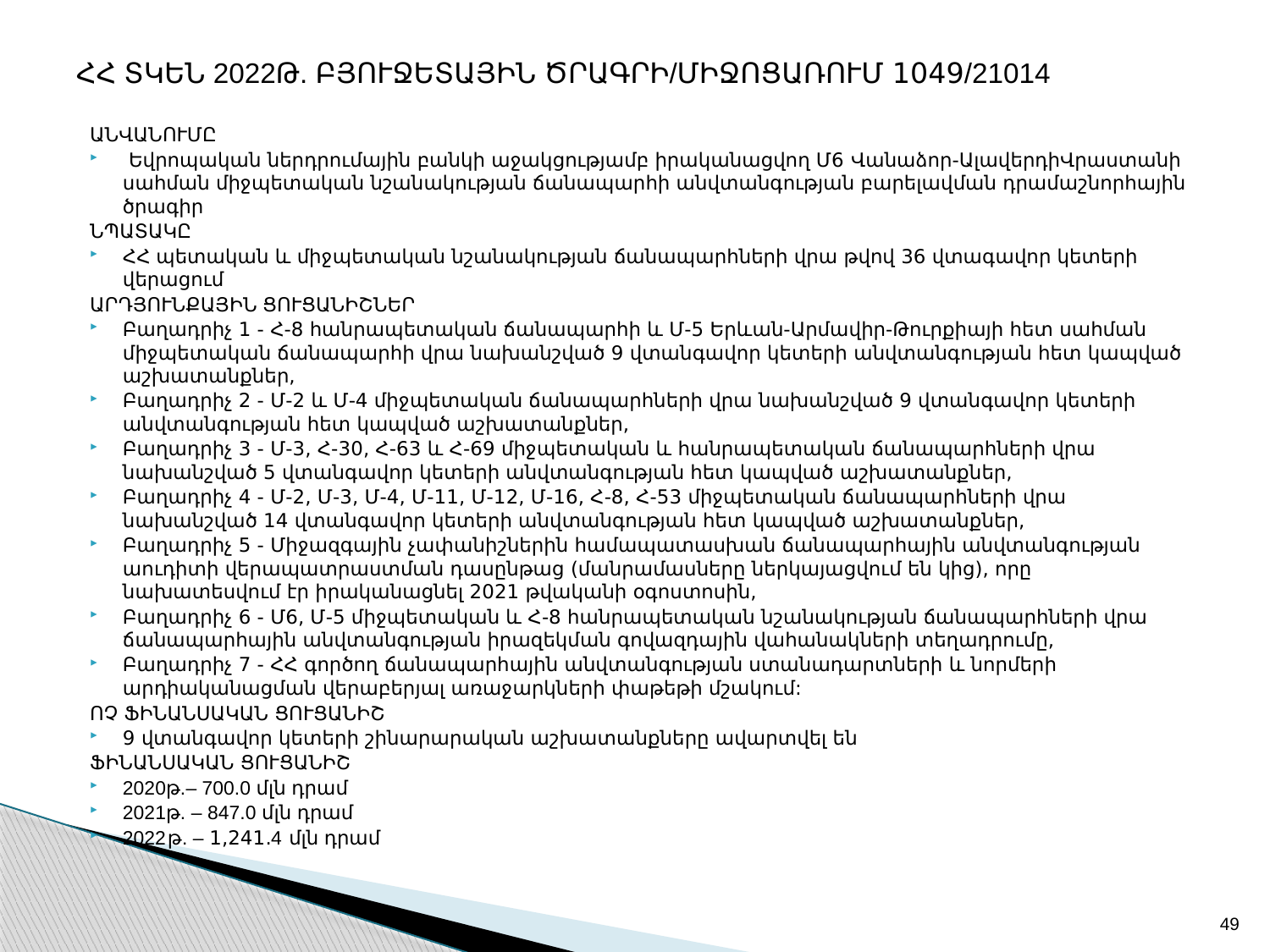

# ՀՀ ՏԿԵՆ 2022Թ. ԲՅՈՒՋԵՏԱՅԻՆ ԾՐԱԳՐԻ/ՄԻՋՈՑԱՌՈՒՄ 1049/21014
ԱՆՎԱՆՈՒՄԸ
 Եվրոպական ներդրումային բանկի աջակցությամբ իրականացվող Մ6 Վանաձոր-ԱլավերդիՎրաստանի սահման միջպետական նշանակության ճանապարհի անվտանգության բարելավման դրամաշնորհային ծրագիր
ՆՊԱՏԱԿԸ
ՀՀ պետական և միջպետական նշանակության ճանապարհների վրա թվով 36 վտագավոր կետերի վերացում
ԱՐԴՅՈՒՆՔԱՅԻՆ ՑՈՒՑԱՆԻՇՆԵՐ
Բաղադրիչ 1 - Հ-8 հանրապետական ճանապարհի և Մ-5 Երևան-Արմավիր-Թուրքիայի հետ սահման միջպետական ճանապարհի վրա նախանշված 9 վտանգավոր կետերի անվտանգության հետ կապված աշխատանքներ,
Բաղադրիչ 2 - Մ-2 և Մ-4 միջպետական ճանապարհների վրա նախանշված 9 վտանգավոր կետերի անվտանգության հետ կապված աշխատանքներ,
Բաղադրիչ 3 - Մ-3, Հ-30, Հ-63 և Հ-69 միջպետական և հանրապետական ճանապարհների վրա նախանշված 5 վտանգավոր կետերի անվտանգության հետ կապված աշխատանքներ,
Բաղադրիչ 4 - Մ-2, Մ-3, Մ-4, Մ-11, Մ-12, Մ-16, Հ-8, Հ-53 միջպետական ճանապարհների վրա նախանշված 14 վտանգավոր կետերի անվտանգության հետ կապված աշխատանքներ,
Բաղադրիչ 5 - Միջազգային չափանիշներին համապատասխան ճանապարհային անվտանգության աուդիտի վերապատրաստման դասընթաց (մանրամասները ներկայացվում են կից), որը նախատեսվում էր իրականացնել 2021 թվականի օգոստոսին,
Բաղադրիչ 6 - Մ6, Մ-5 միջպետական և Հ-8 հանրապետական նշանակության ճանապարհների վրա ճանապարհային անվտանգության իրազեկման գովազդային վահանակների տեղադրումը,
Բաղադրիչ 7 - ՀՀ գործող ճանապարհային անվտանգության ստանադարտների և նորմերի արդիականացման վերաբերյալ առաջարկների փաթեթի մշակում:
ՈՉ ՖԻՆԱՆՍԱԿԱՆ ՑՈՒՑԱՆԻՇ
9 վտանգավոր կետերի շինարարական աշխատանքները ավարտվել են
ՖԻՆԱՆՍԱԿԱՆ ՑՈՒՑԱՆԻՇ
2020թ.– 700.0 մլն դրամ
2021թ. – 847.0 մլն դրամ
2022թ. – 1,241.4 մլն դրամ

49